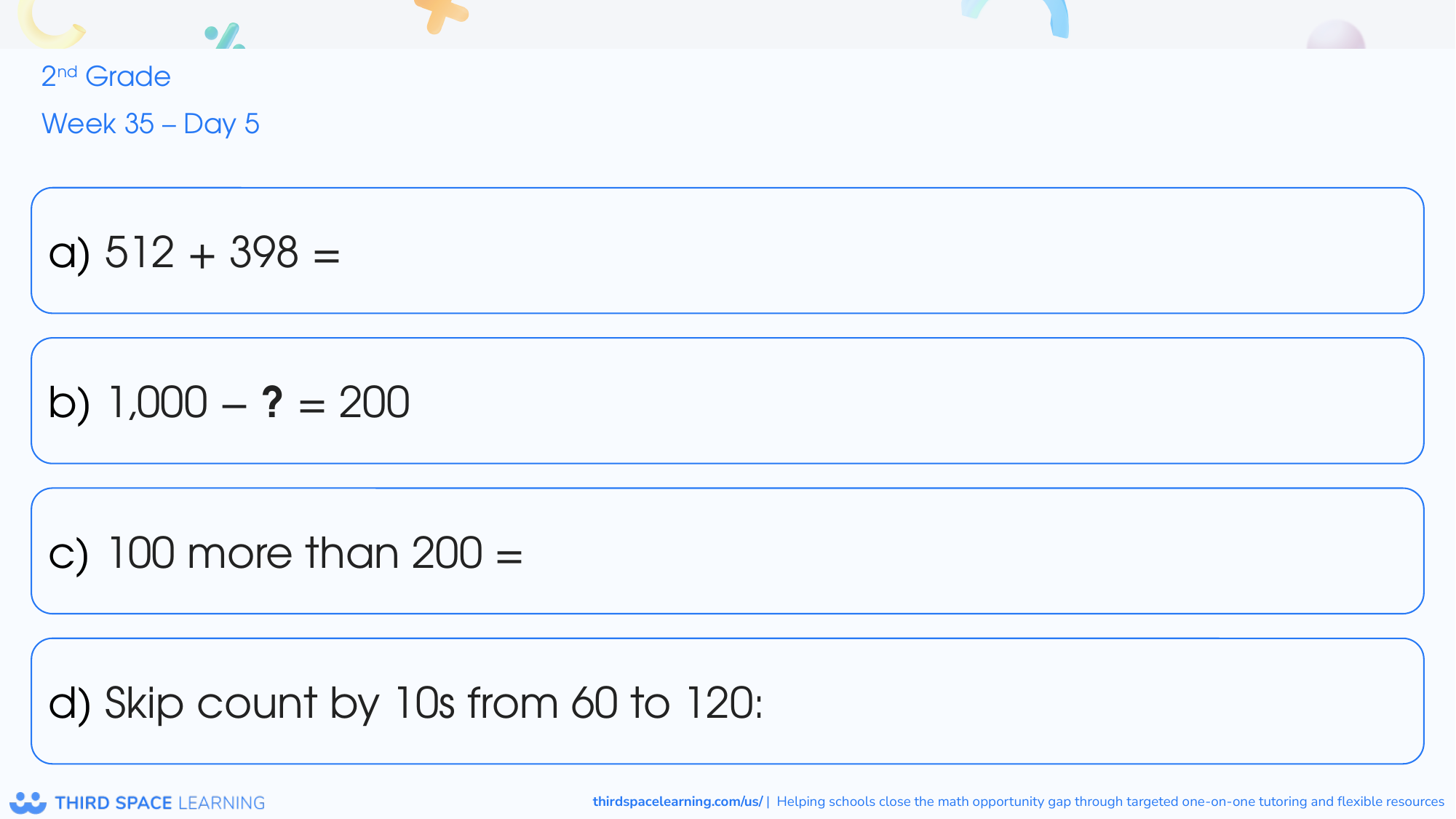

2nd Grade
Week 35 – Day 5
512 + 398 =
1,000 − ? = 200
100 more than 200 =
Skip count by 10s from 60 to 120: